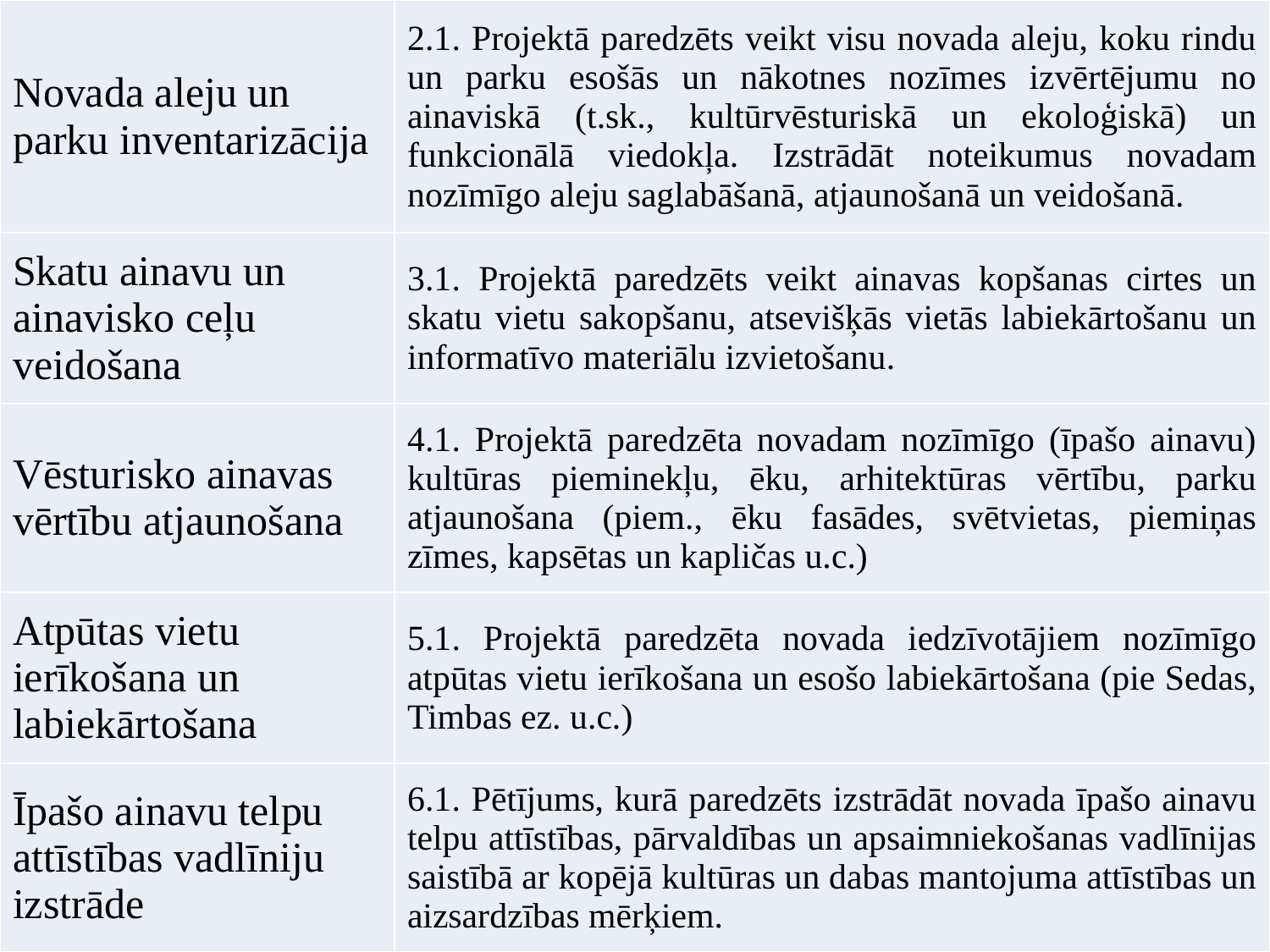

| Novada aleju un parku inventarizācija | 2.1. Projektā paredzēts veikt visu novada aleju, koku rindu un parku esošās un nākotnes nozīmes izvērtējumu no ainaviskā (t.sk., kultūrvēsturiskā un ekoloģiskā) un funkcionālā viedokļa. Izstrādāt noteikumus novadam nozīmīgo aleju saglabāšanā, atjaunošanā un veidošanā. |
| --- | --- |
| Skatu ainavu un ainavisko ceļu veidošana | 3.1. Projektā paredzēts veikt ainavas kopšanas cirtes un skatu vietu sakopšanu, atsevišķās vietās labiekārtošanu un informatīvo materiālu izvietošanu. |
| Vēsturisko ainavas vērtību atjaunošana | 4.1. Projektā paredzēta novadam nozīmīgo (īpašo ainavu) kultūras pieminekļu, ēku, arhitektūras vērtību, parku atjaunošana (piem., ēku fasādes, svētvietas, piemiņas zīmes, kapsētas un kapličas u.c.) |
| Atpūtas vietu ierīkošana un labiekārtošana | 5.1. Projektā paredzēta novada iedzīvotājiem nozīmīgo atpūtas vietu ierīkošana un esošo labiekārtošana (pie Sedas, Timbas ez. u.c.) |
| Īpašo ainavu telpu attīstības vadlīniju izstrāde | 6.1. Pētījums, kurā paredzēts izstrādāt novada īpašo ainavu telpu attīstības, pārvaldības un apsaimniekošanas vadlīnijas saistībā ar kopējā kultūras un dabas mantojuma attīstības un aizsardzības mērķiem. |